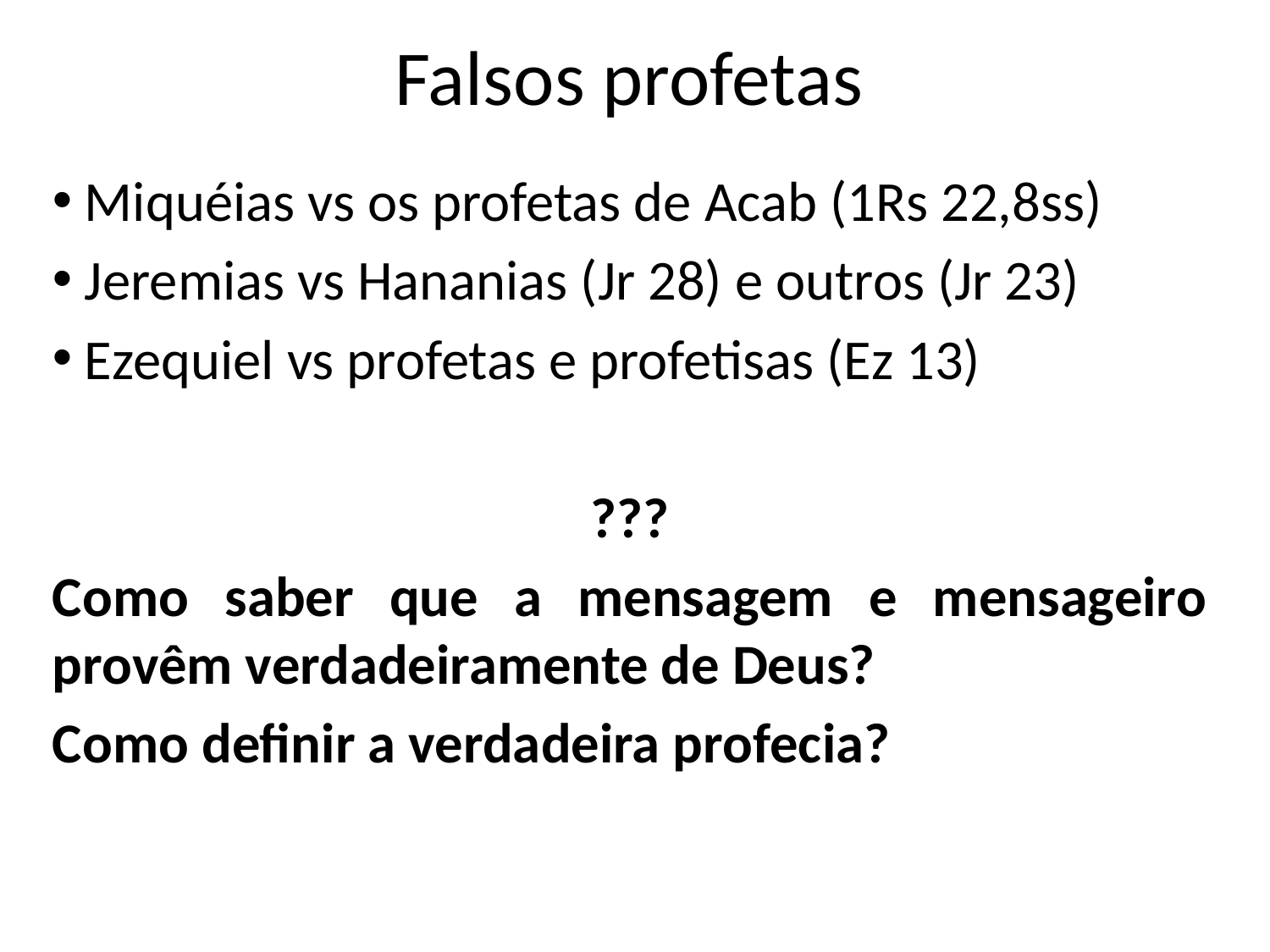

# Falsos profetas
 Miquéias vs os profetas de Acab (1Rs 22,8ss)
 Jeremias vs Hananias (Jr 28) e outros (Jr 23)
 Ezequiel vs profetas e profetisas (Ez 13)

???
Como saber que a mensagem e mensageiro provêm verdadeiramente de Deus?
Como definir a verdadeira profecia?